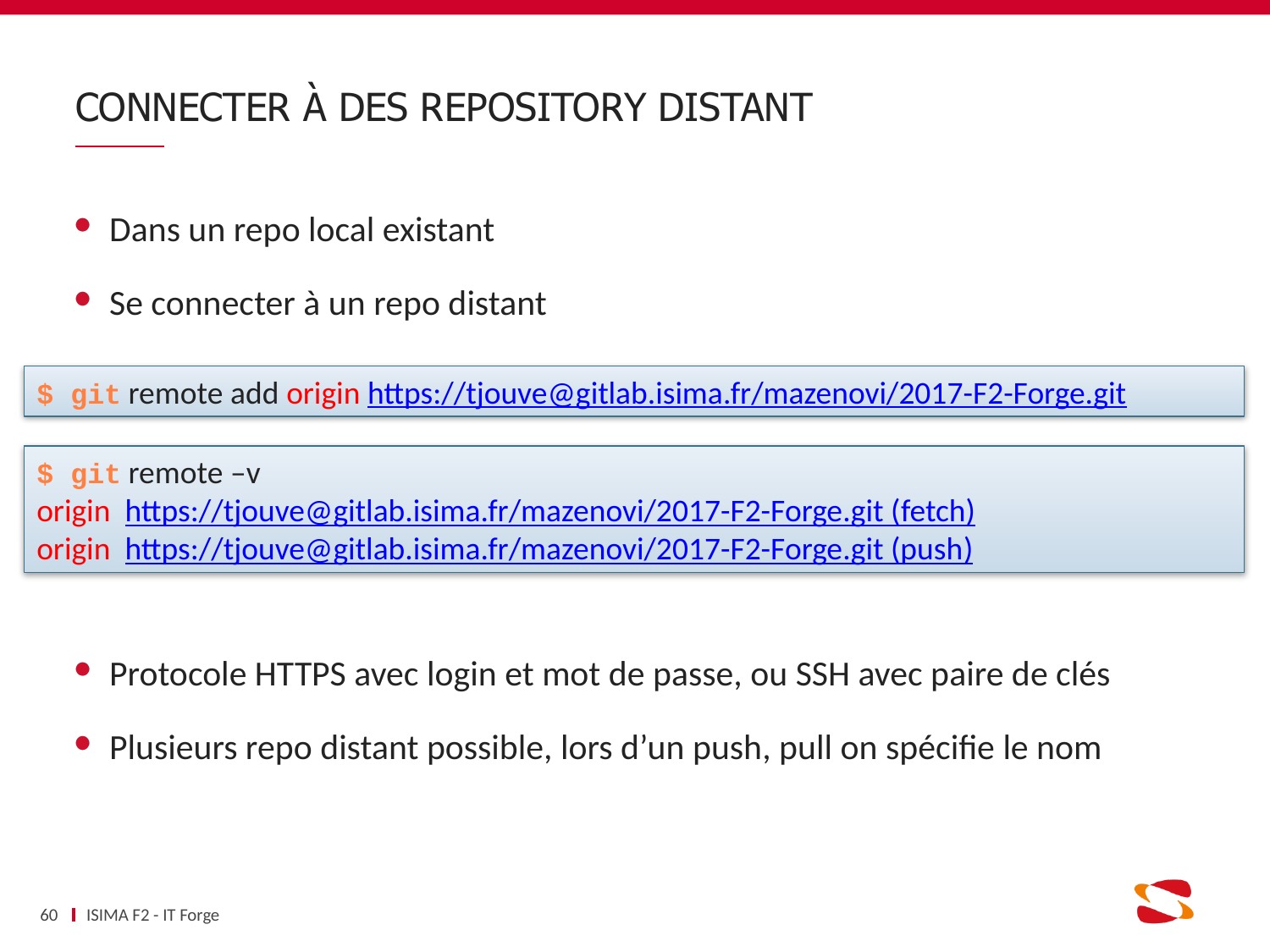

# Connecter à des repository distant
Dans un repo local existant
Se connecter à un repo distant

Protocole HTTPS avec login et mot de passe, ou SSH avec paire de clés
Plusieurs repo distant possible, lors d’un push, pull on spécifie le nom
$ git remote add origin https://tjouve@gitlab.isima.fr/mazenovi/2017-F2-Forge.git
$ git remote –v
origin  https://tjouve@gitlab.isima.fr/mazenovi/2017-F2-Forge.git (fetch)
origin  https://tjouve@gitlab.isima.fr/mazenovi/2017-F2-Forge.git (push)
60
ISIMA F2 - IT Forge